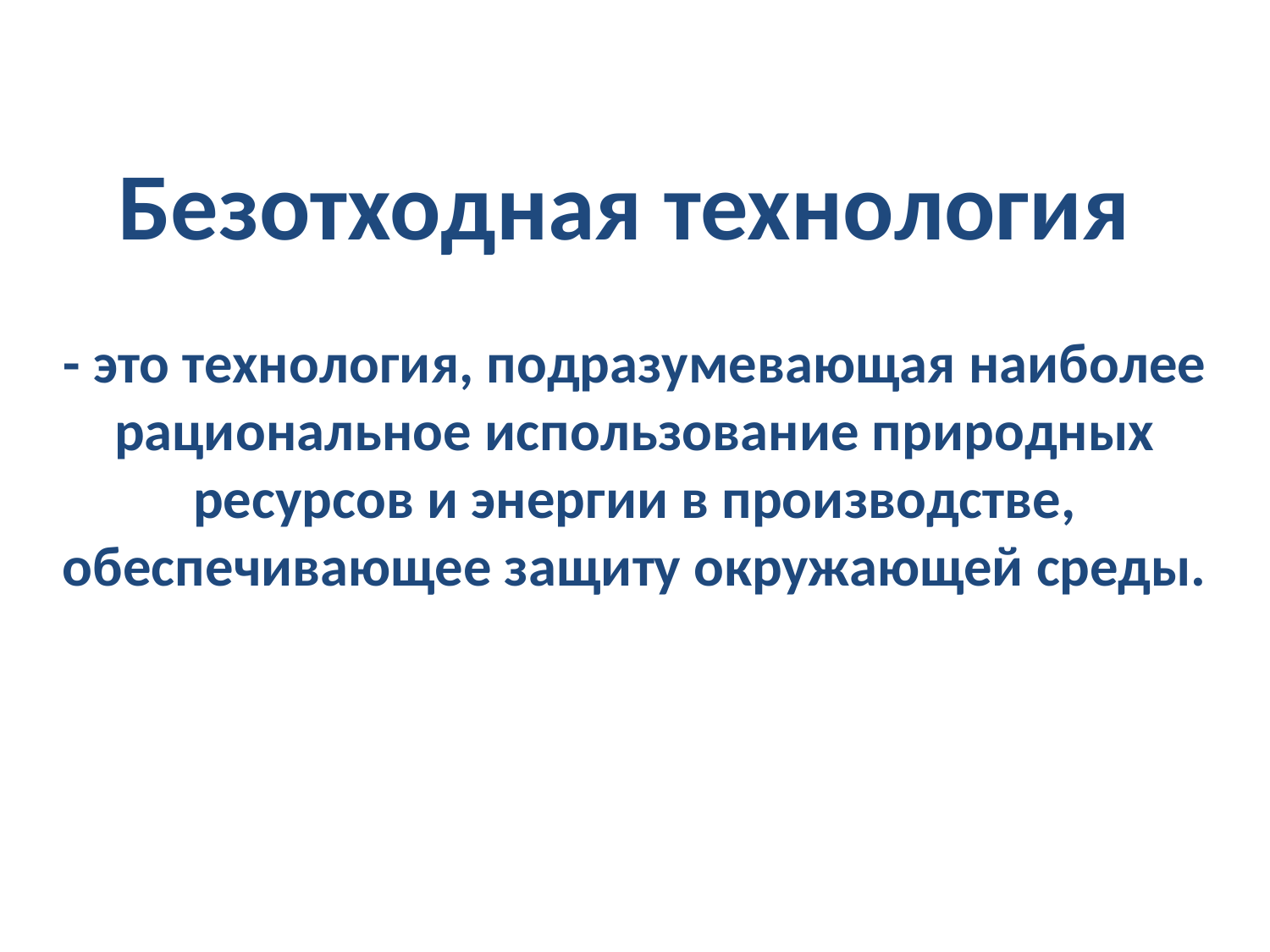

Безотходная технология

- это технология, подразумевающая наиболее рациональное использование природных ресурсов и энергии в производстве, обеспечивающее защиту окружающей среды.